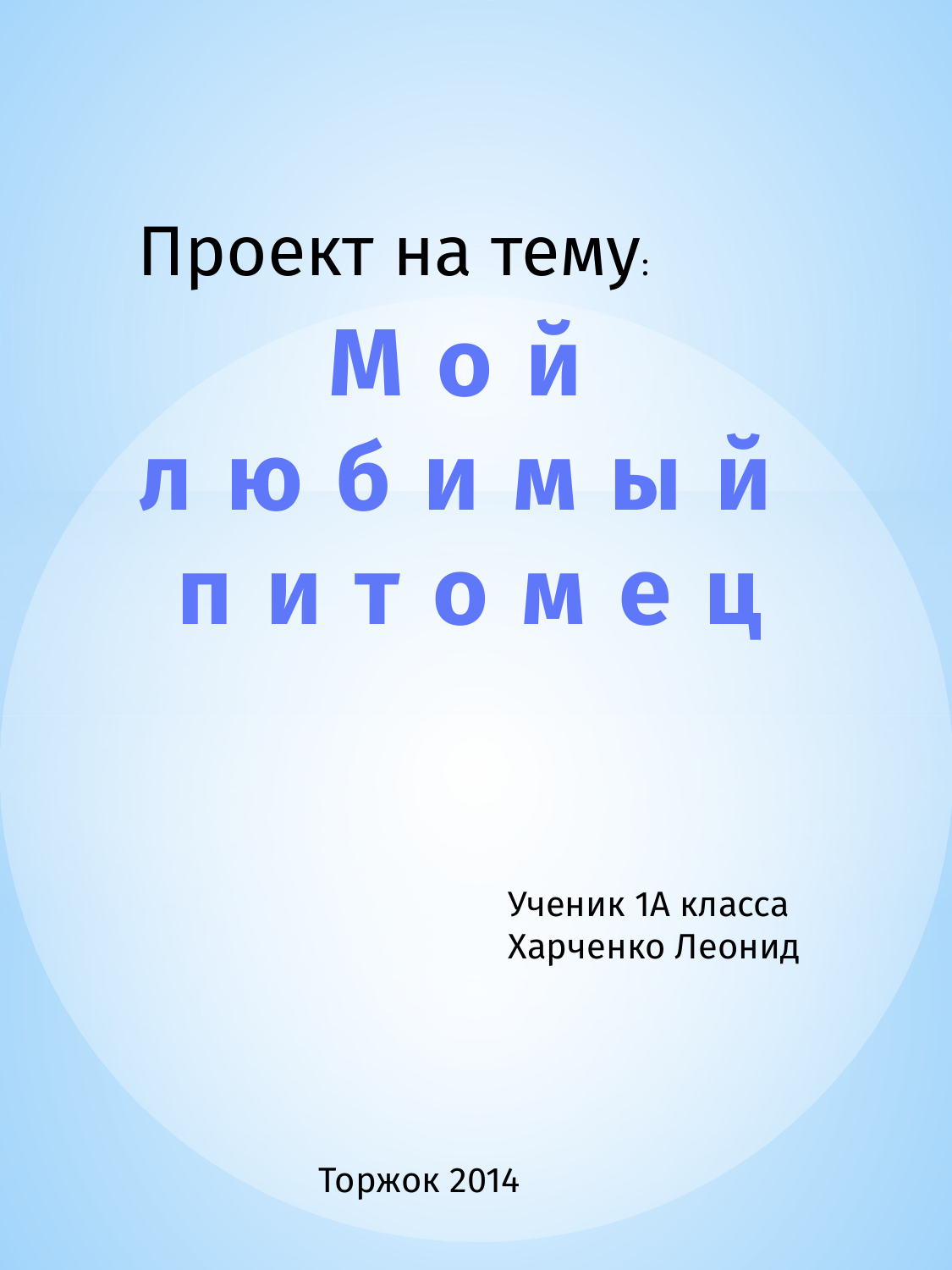

Проект на тему:
М о й
л ю б и м ы й
п и т о м е ц
Ученик 1А класса
Харченко Леонид
Торжок 2014